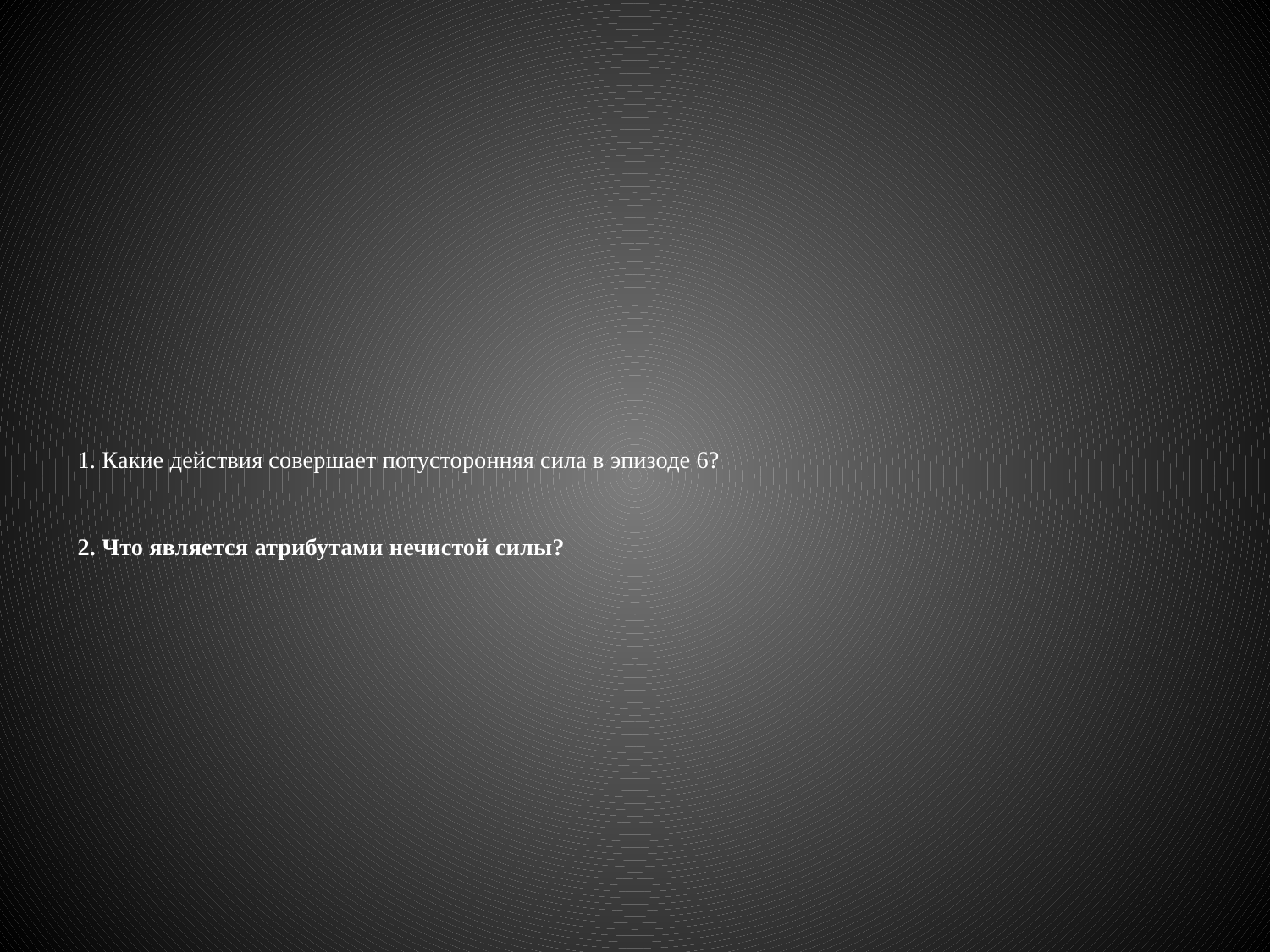

# 1. Какие действия совершает потусторонняя сила в эпизоде 6? 2. Что является атрибутами нечистой силы?